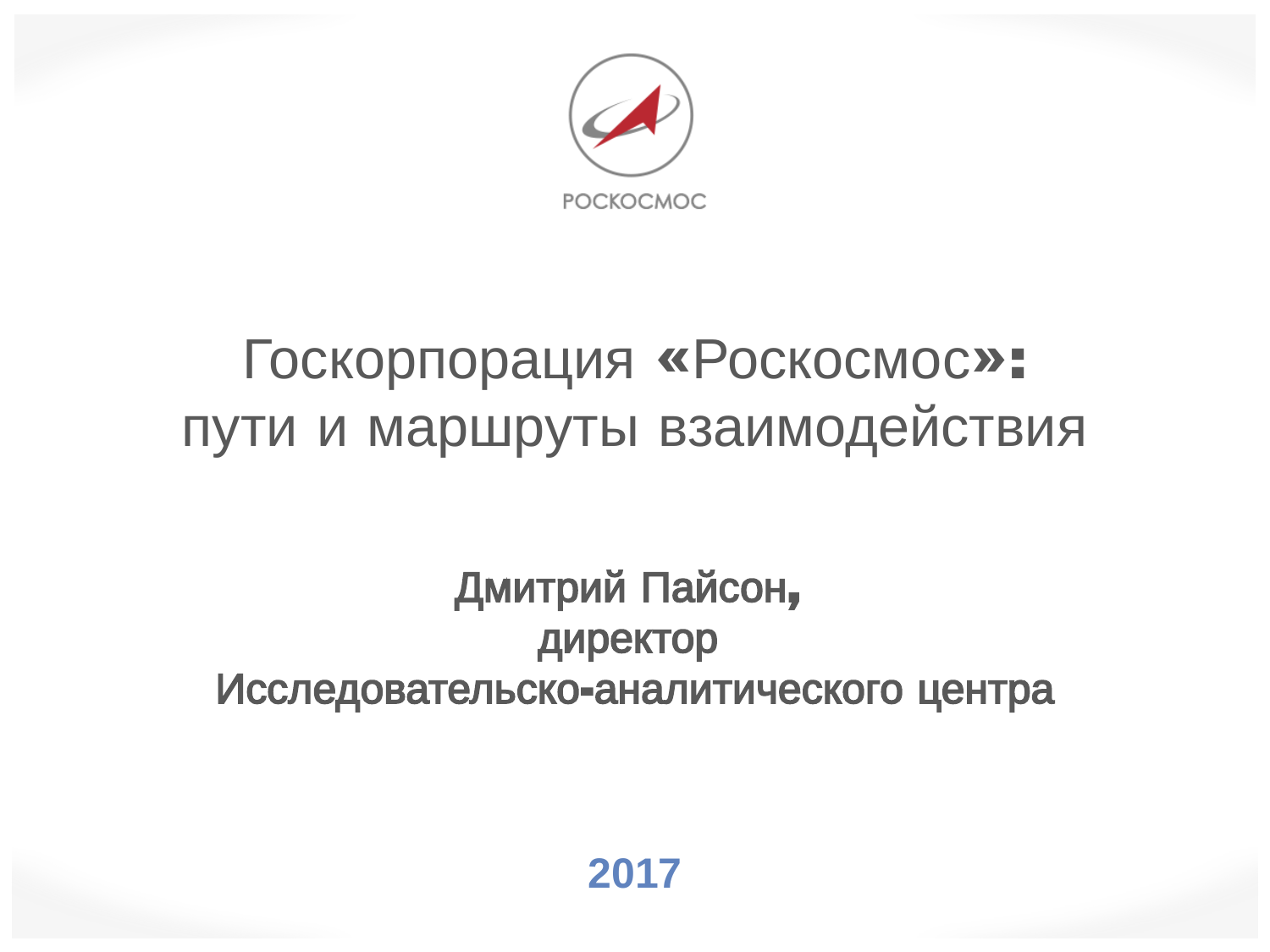

# Госкорпорация «Роскосмос»: пути и маршруты взаимодействия Дмитрий Пайсон, директор Исследовательско-аналитического центра
2017